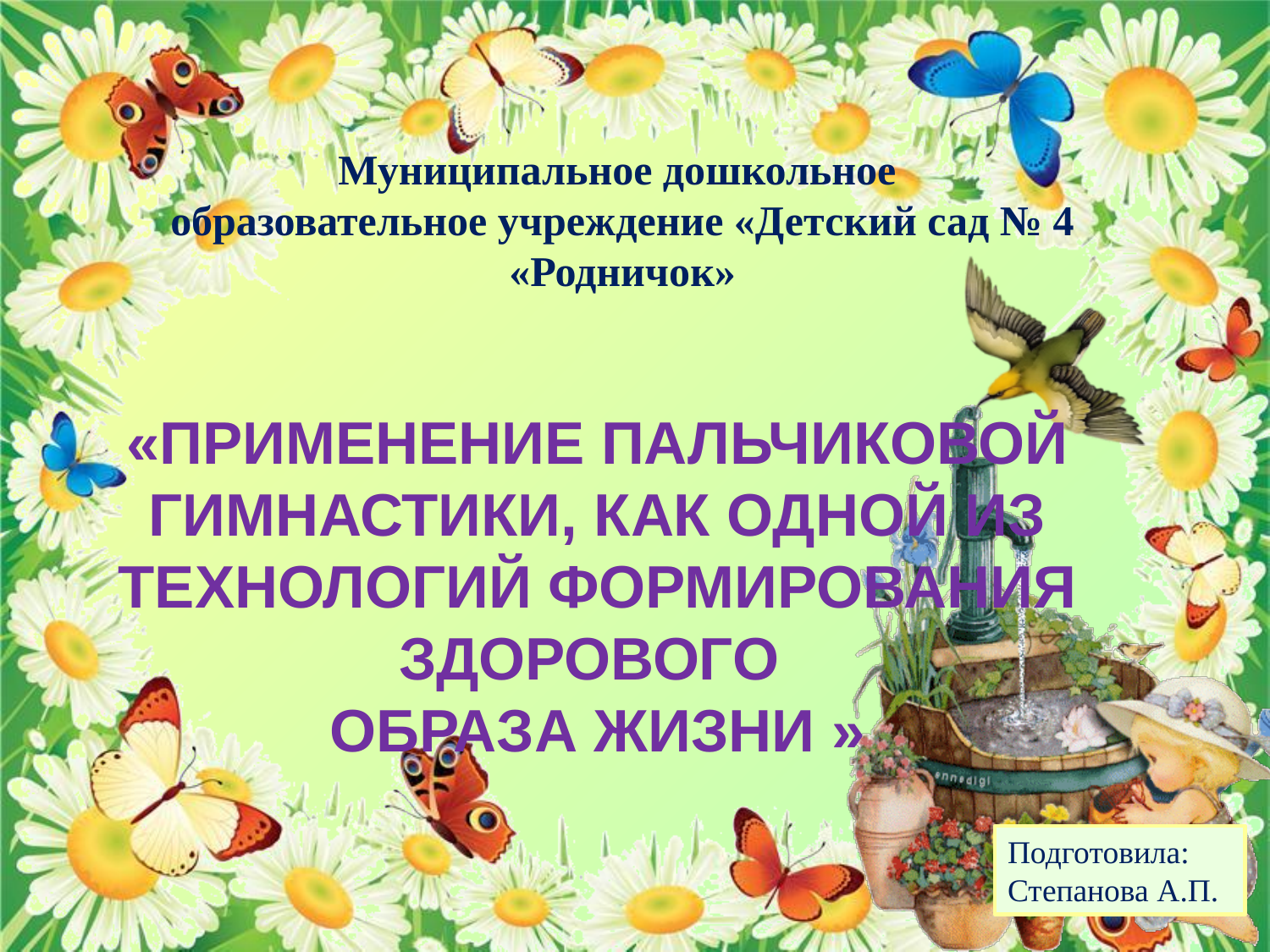

Муниципальное дошкольное
образовательное учреждение «Детский сад № 4 «Родничок»
«Применение пальчиковой гимнастики, как одной из технологиЙ Формирования здорового
образа жизни »
Подготовила:
Степанова А.П.